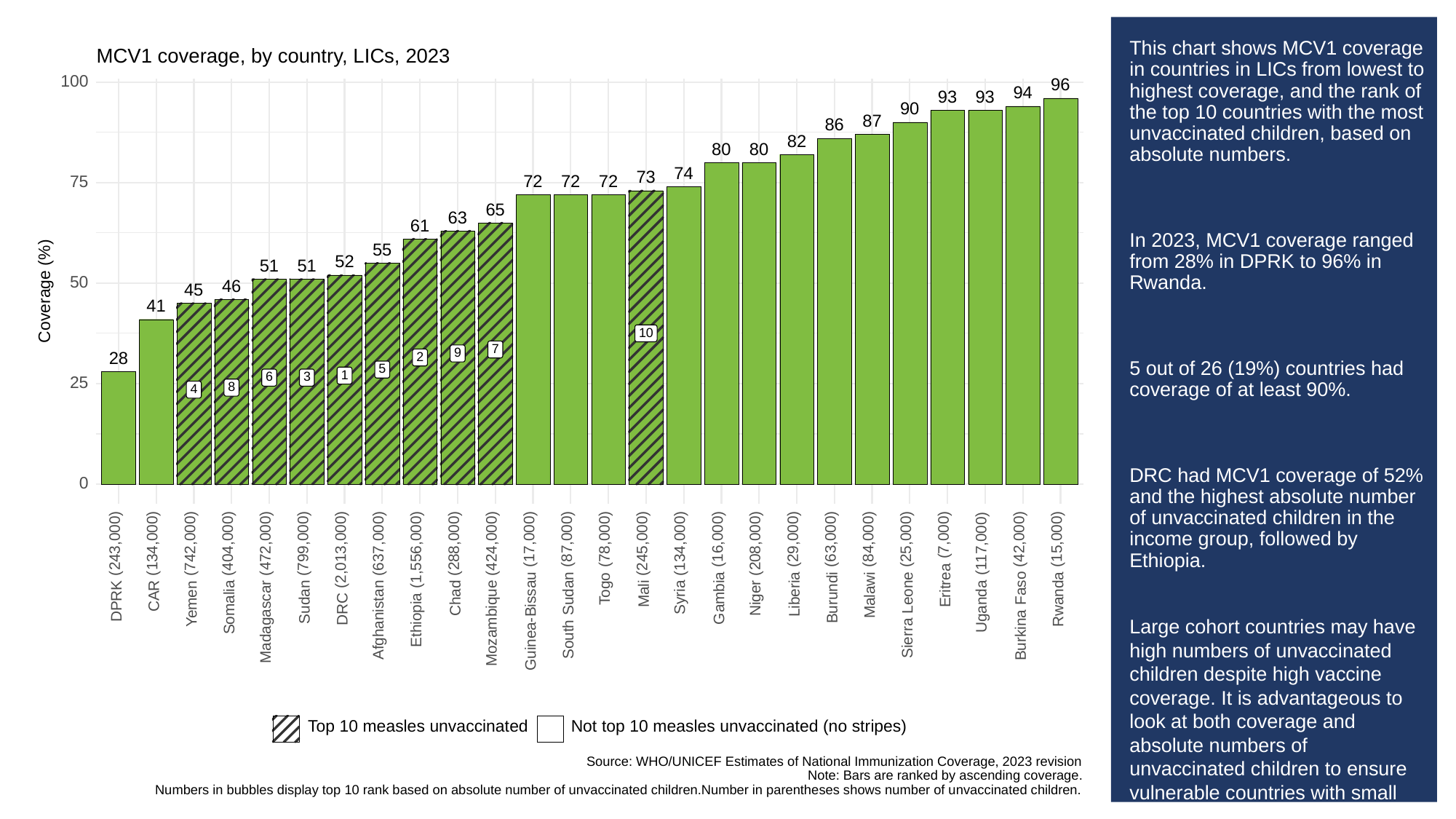

# This chart shows MCV1 coverage in countries in LICs from lowest to highest coverage, and the rank of the top 10 countries with the most unvaccinated children, based on absolute numbers.

In 2023, MCV1 coverage ranged from 28% in DPRK to 96% in Rwanda.

5 out of 26 (19%) countries had coverage of at least 90%.

DRC had MCV1 coverage of 52% and the highest absolute number of unvaccinated children in the income group, followed by Ethiopia.

Large cohort countries may have high numbers of unvaccinated children despite high vaccine coverage. It is advantageous to look at both coverage and absolute numbers of unvaccinated children to ensure vulnerable countries with small birth cohorts are not missed.

MCV1 coverage, by country, LICs, 2023
100

96

94
93
93

90

87
86

82

80
80

74
73
72
72
72
75

65

63

61

55

52

51
51

50

46

Coverage (%)

45

41

10

7

9

28
2

5

1

3
6

25

8

4

0

(7,000)
(17,000)
(87,000)
(78,000)
(16,000)
(29,000)
(63,000)
(84,000)
(25,000)
(42,000)
(15,000)
(243,000)
(134,000)
(742,000)
(404,000)
(472,000)
(799,000)
(637,000)
(288,000)
(424,000)
(245,000)
(134,000)
(208,000)
(117,000)
(2,013,000)
(1,556,000)
Eritrea
Togo
Faso
Leone
Sudan
Mali
Liberia
Malawi
Syria
CAR
Niger
Burundi
Gambia
Chad
Rwanda
DPRK
Sudan
Yemen
Uganda
Somalia
DRC
Afghanistan
Ethiopia
Madagascar
Guinea-Bissau
Mozambique
Burkina
Sierra
South

Not top 10 measles unvaccinated (no stripes)
Top 10 measles unvaccinated

Source: WHO/UNICEF Estimates of National Immunization Coverage, 2023 revision
Note: Bars are ranked by ascending coverage.
Numbers in bubbles display top 10 rank based on absolute number of unvaccinated children.Number in parentheses shows number of unvaccinated children.